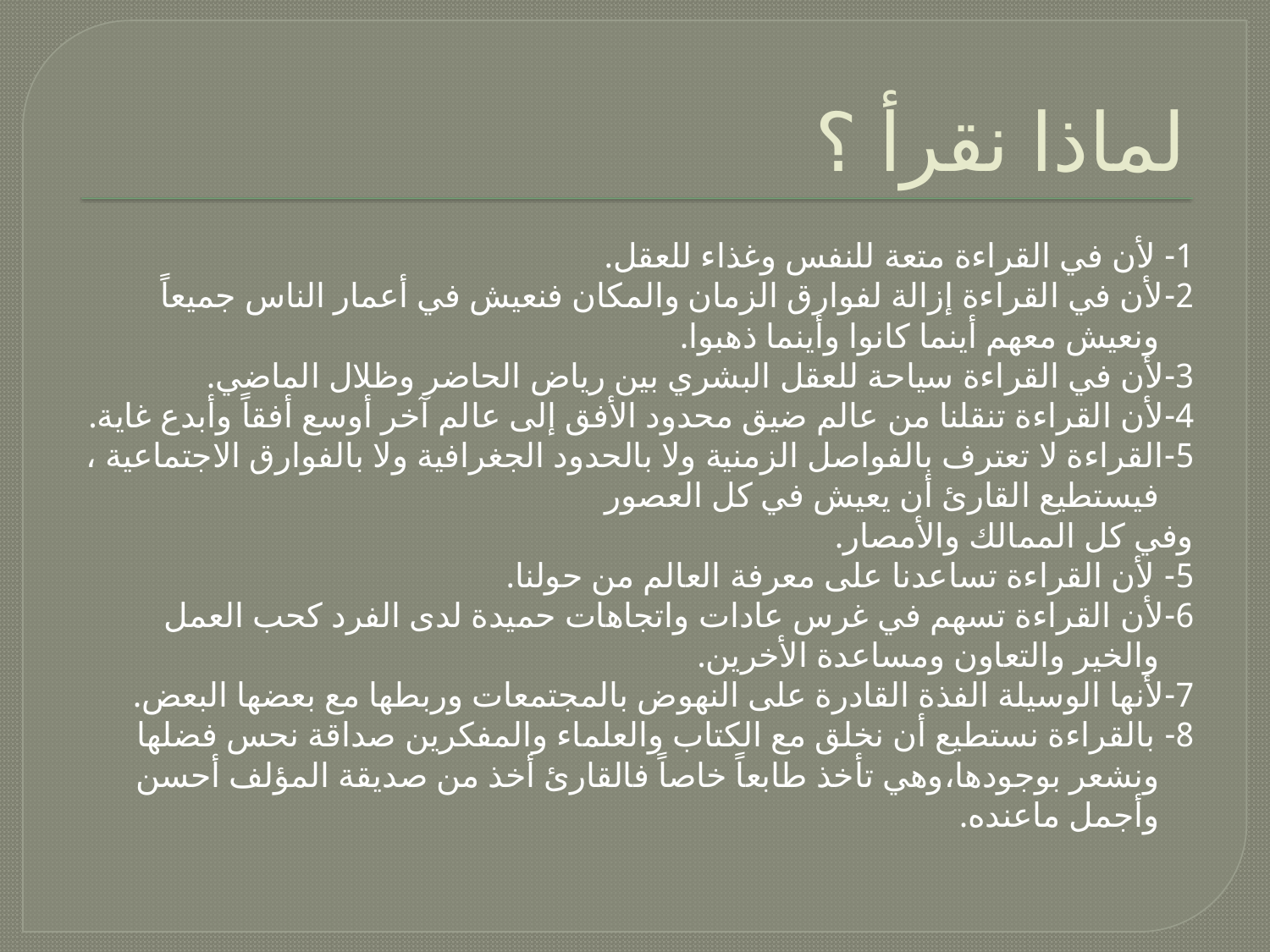

# لماذا نقرأ ؟
1- لأن في القراءة متعة للنفس وغذاء للعقل.
2-لأن في القراءة إزالة لفوارق الزمان والمكان فنعيش في أعمار الناس جميعاً ونعيش معهم أينما كانوا وأينما ذهبوا.
3-لأن في القراءة سياحة للعقل البشري بين رياض الحاضر وظلال الماضي.
4-لأن القراءة تنقلنا من عالم ضيق محدود الأفق إلى عالم آخر أوسع أفقاً وأبدع غاية.
5-القراءة لا تعترف بالفواصل الزمنية ولا بالحدود الجغرافية ولا بالفوارق الاجتماعية ، فيستطيع القارئ أن يعيش في كل العصور
وفي كل الممالك والأمصار.
5- لأن القراءة تساعدنا على معرفة العالم من حولنا.
6-لأن القراءة تسهم في غرس عادات واتجاهات حميدة لدى الفرد كحب العمل والخير والتعاون ومساعدة الأخرين.
7-لأنها الوسيلة الفذة القادرة على النهوض بالمجتمعات وربطها مع بعضها البعض.
8- بالقراءة نستطيع أن نخلق مع الكتاب والعلماء والمفكرين صداقة نحس فضلها ونشعر بوجودها،وهي تأخذ طابعاً خاصاً فالقارئ أخذ من صديقة المؤلف أحسن وأجمل ماعنده.